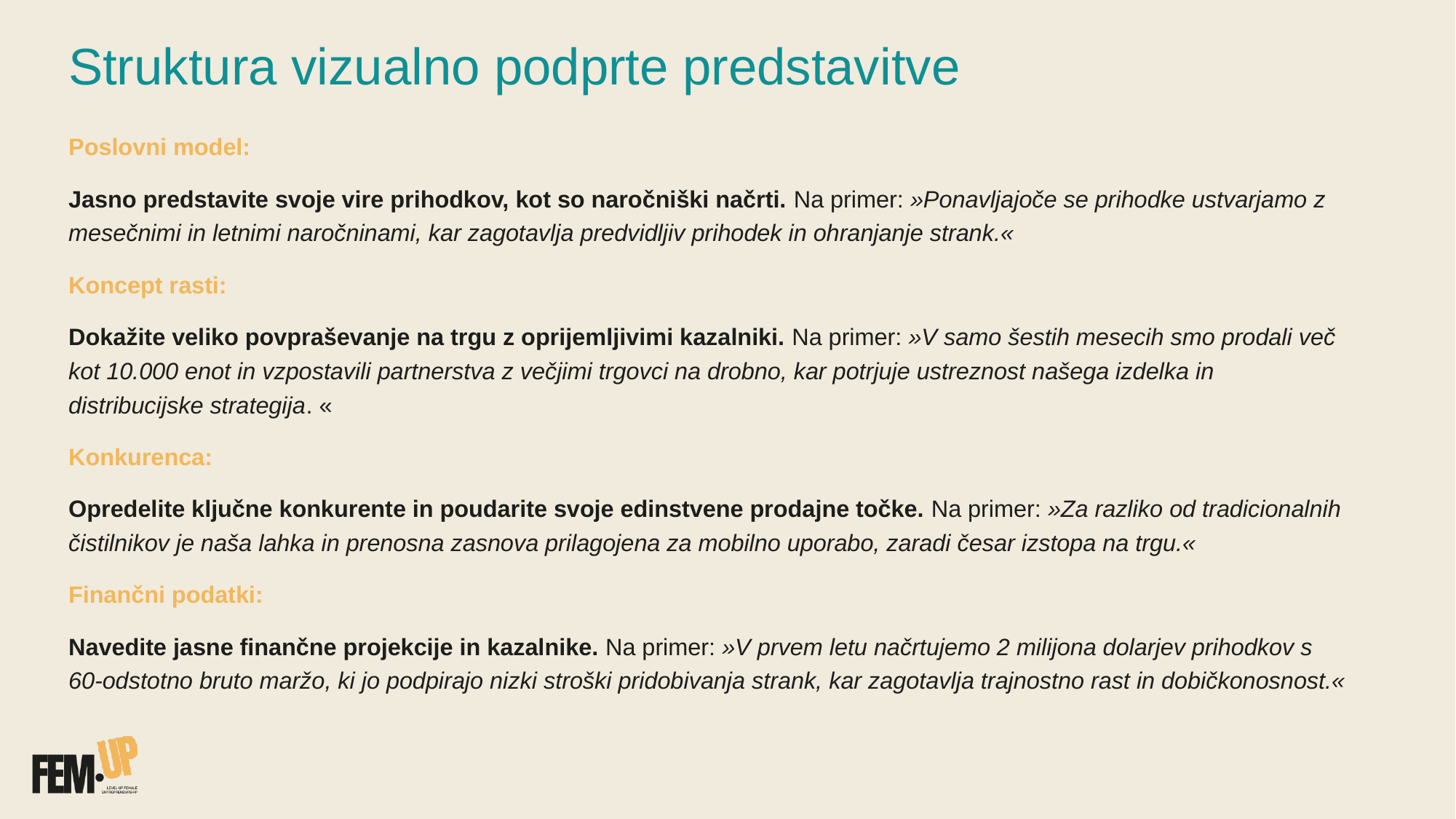

# Struktura vizualno podprte predstavitve
Poslovni model:
Jasno predstavite svoje vire prihodkov, kot so naročniški načrti. Na primer: »Ponavljajoče se prihodke ustvarjamo z mesečnimi in letnimi naročninami, kar zagotavlja predvidljiv prihodek in ohranjanje strank.«
Koncept rasti:
Dokažite veliko povpraševanje na trgu z oprijemljivimi kazalniki. Na primer: »V samo šestih mesecih smo prodali več kot 10.000 enot in vzpostavili partnerstva z večjimi trgovci na drobno, kar potrjuje ustreznost našega izdelka in distribucijske strategija. «
Konkurenca:
Opredelite ključne konkurente in poudarite svoje edinstvene prodajne točke. Na primer: »Za razliko od tradicionalnih čistilnikov je naša lahka in prenosna zasnova prilagojena za mobilno uporabo, zaradi česar izstopa na trgu.«
Finančni podatki:
Navedite jasne finančne projekcije in kazalnike. Na primer: »V prvem letu načrtujemo 2 milijona dolarjev prihodkov s 60-odstotno bruto maržo, ki jo podpirajo nizki stroški pridobivanja strank, kar zagotavlja trajnostno rast in dobičkonosnost.«